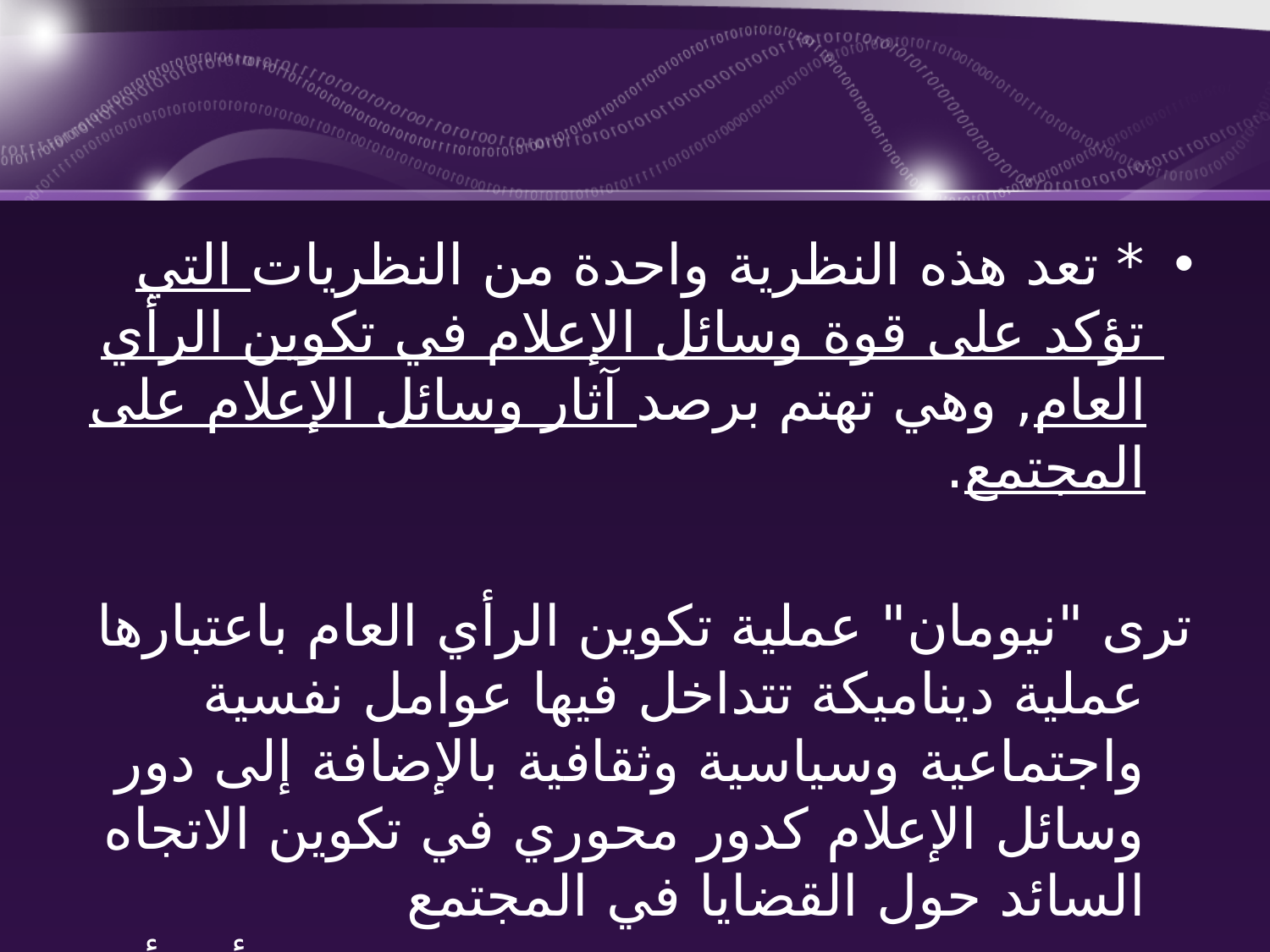

#
* تعد هذه النظرية واحدة من النظريات التي تؤكد على قوة وسائل الإعلام في تكوين الرأي العام, وهي تهتم برصد آثار وسائل الإعلام على المجتمع.

ترى "نيومان" عملية تكوين الرأي العام باعتبارها عملية ديناميكة تتداخل فيها عوامل نفسية واجتماعية وسياسية وثقافية بالإضافة إلى دور وسائل الإعلام كدور محوري في تكوين الاتجاه السائد حول القضايا في المجتمع
و نادت بالعودة إلى قوة وسائل الإعلام ورأت أن لوسائل الإعلام تأثيرات قوية على الرأي العام تم التقليل من شأنها في الماضي بسبب قيود منهجية في الدراسات الإعلامية